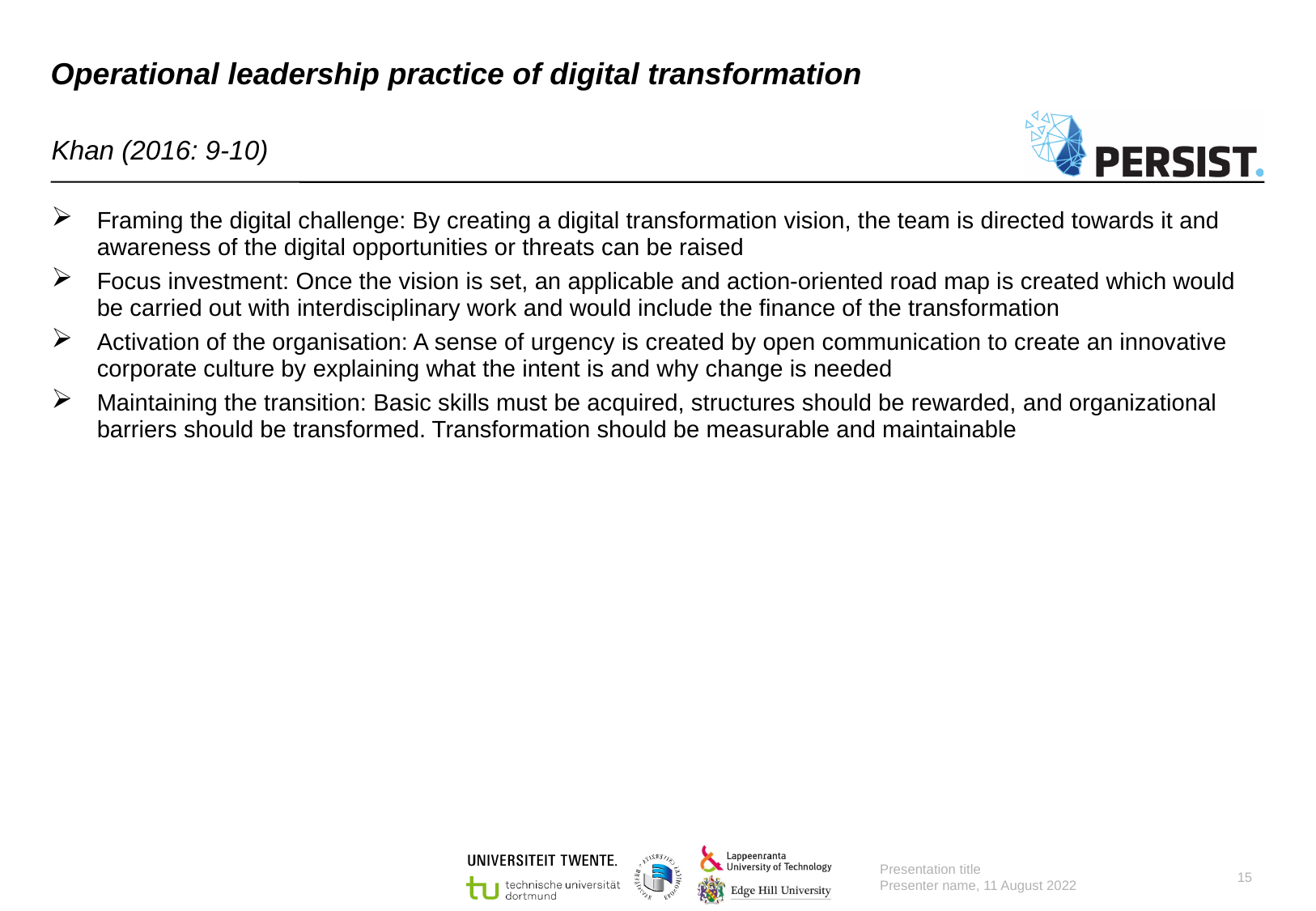

# Operational leadership practice of digital transformation
Khan (2016: 9-10)
Framing the digital challenge: By creating a digital transformation vision, the team is directed towards it and awareness of the digital opportunities or threats can be raised
Focus investment: Once the vision is set, an applicable and action-oriented road map is created which would be carried out with interdisciplinary work and would include the finance of the transformation
Activation of the organisation: A sense of urgency is created by open communication to create an innovative corporate culture by explaining what the intent is and why change is needed
Maintaining the transition: Basic skills must be acquired, structures should be rewarded, and organizational barriers should be transformed. Transformation should be measurable and maintainable

Presentation title
Presenter name, 11 August 2022
15